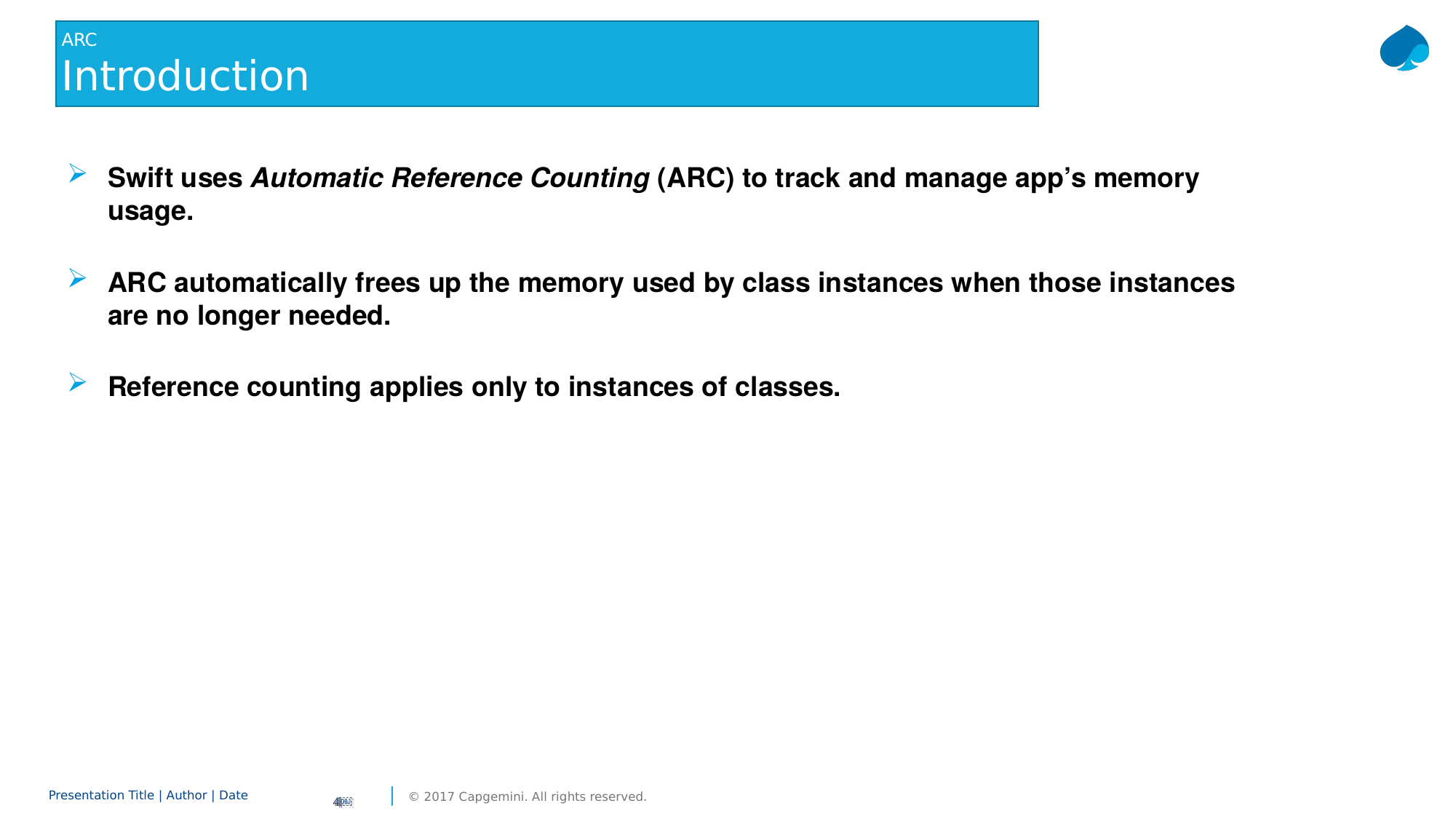

# ARC Introduction
Swift uses Automatic Reference Counting (ARC) to track and manage app’s memory usage.
ARC automatically frees up the memory used by class instances when those instances are no longer needed.
Reference counting applies only to instances of classes.
4
4￼